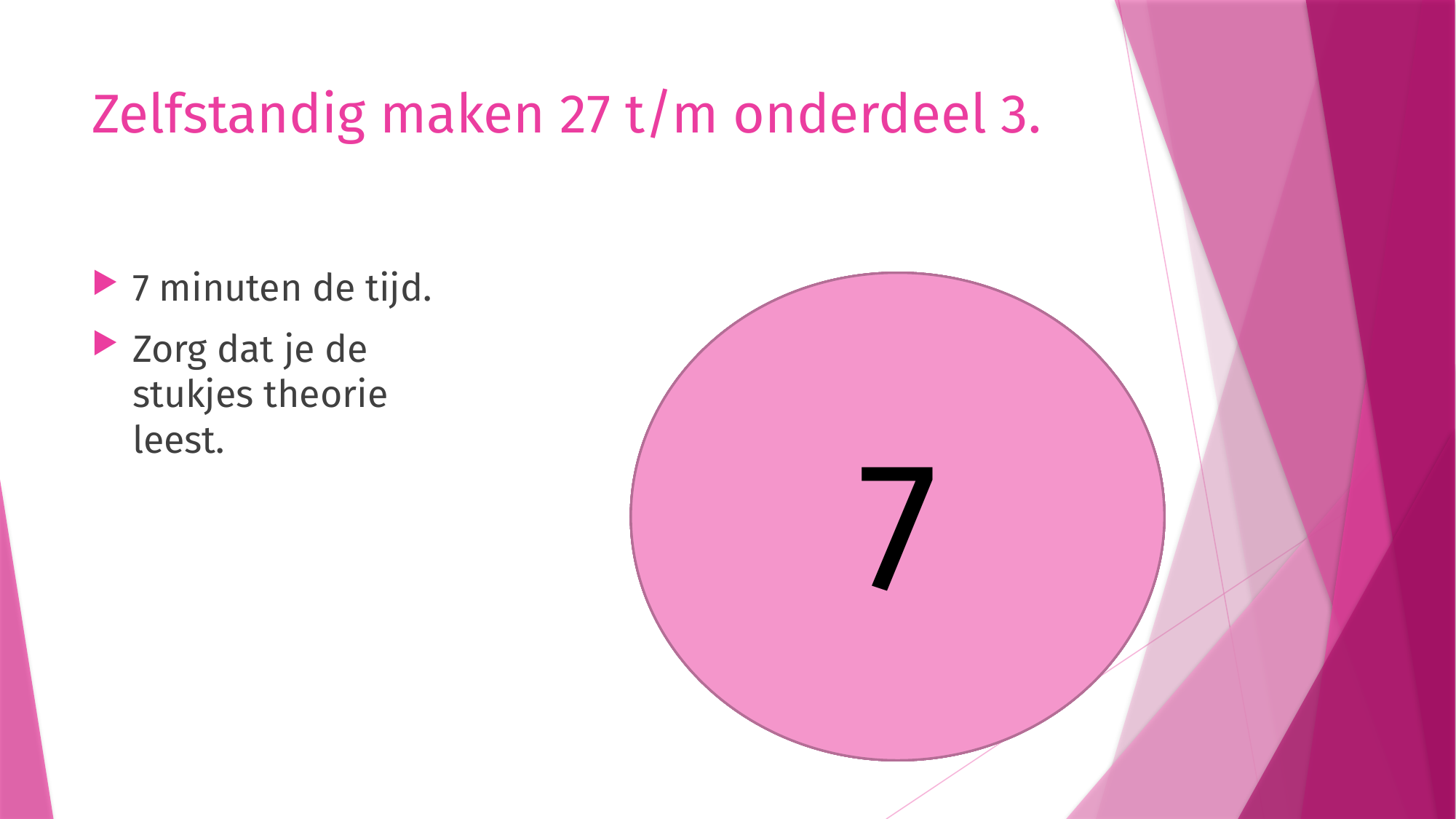

# Zelfstandig maken 27 t/m onderdeel 3.
7 minuten de tijd.
Zorg dat je de stukjes theorie leest.

5
6
7
4
3
1
2